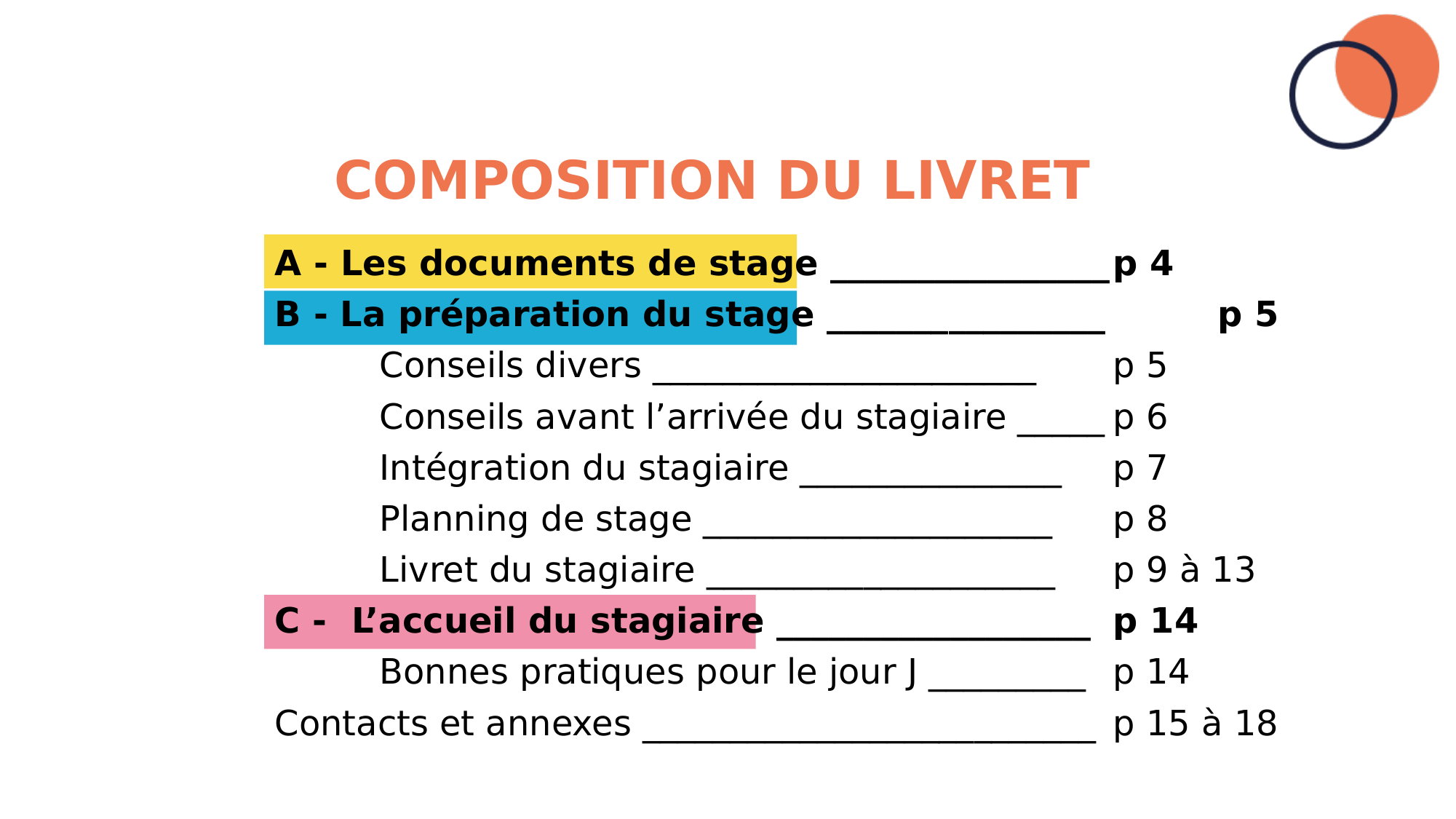

# Composition du LIVRET

A - Les documents de stage ________________	p 4
B - La préparation du stage ________________ 	p 5
	Conseils divers ______________________ 	p 5
	Conseils avant l’arrivée du stagiaire _____	p 6
	Intégration du stagiaire _______________	p 7
	Planning de stage ____________________	p 8
	Livret du stagiaire ____________________ 	p 9 à 13
C -  L’accueil du stagiaire __________________ 	p 14
	Bonnes pratiques pour le jour J _________	p 14
Contacts et annexes __________________________	p 15 à 18